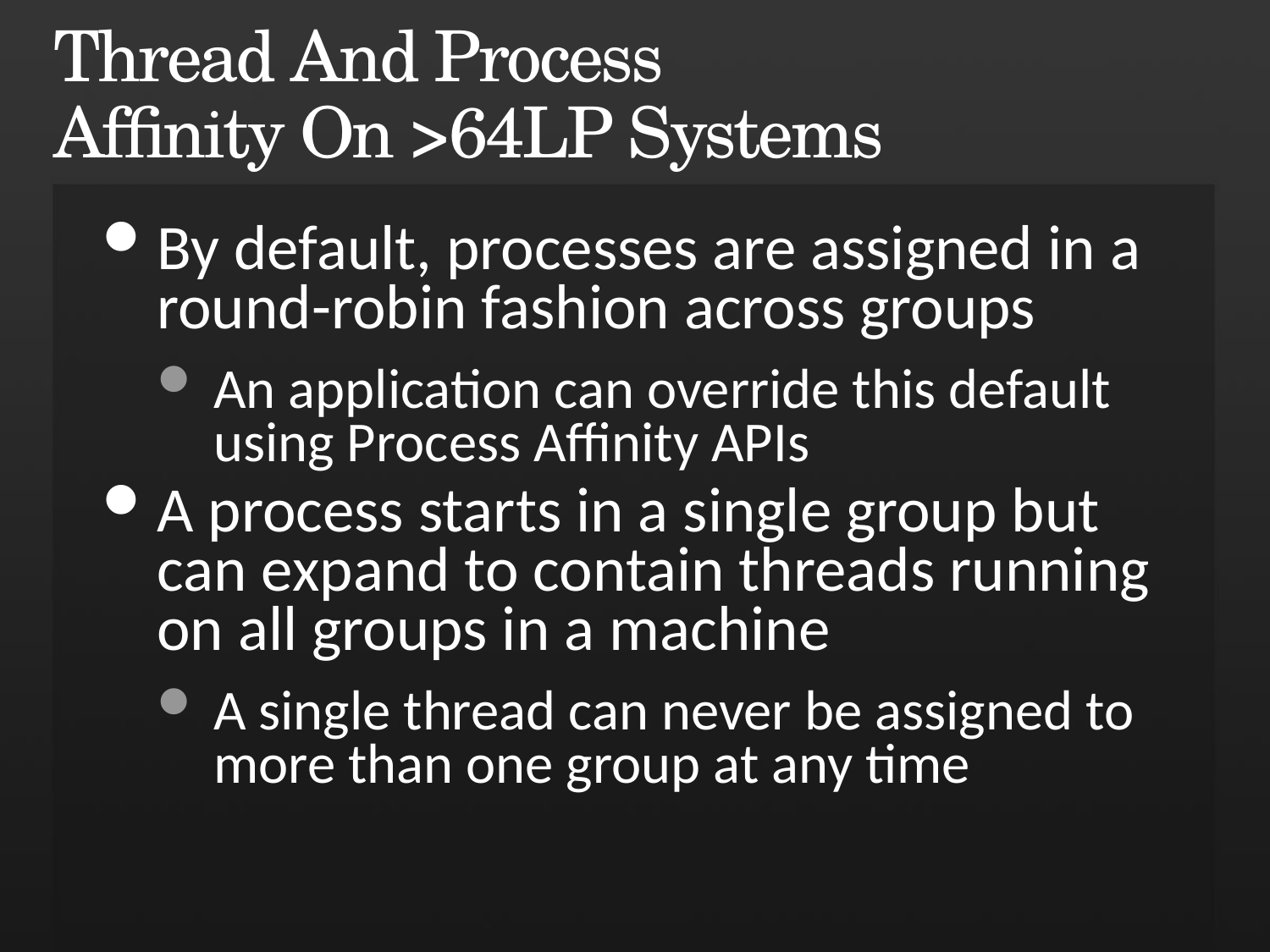

# Thread And Process Affinity On >64LP Systems
By default, processes are assigned in a round-robin fashion across groups
An application can override this default  using Process Affinity APIs
A process starts in a single group but can expand to contain threads running on all groups in a machine
A single thread can never be assigned to more than one group at any time